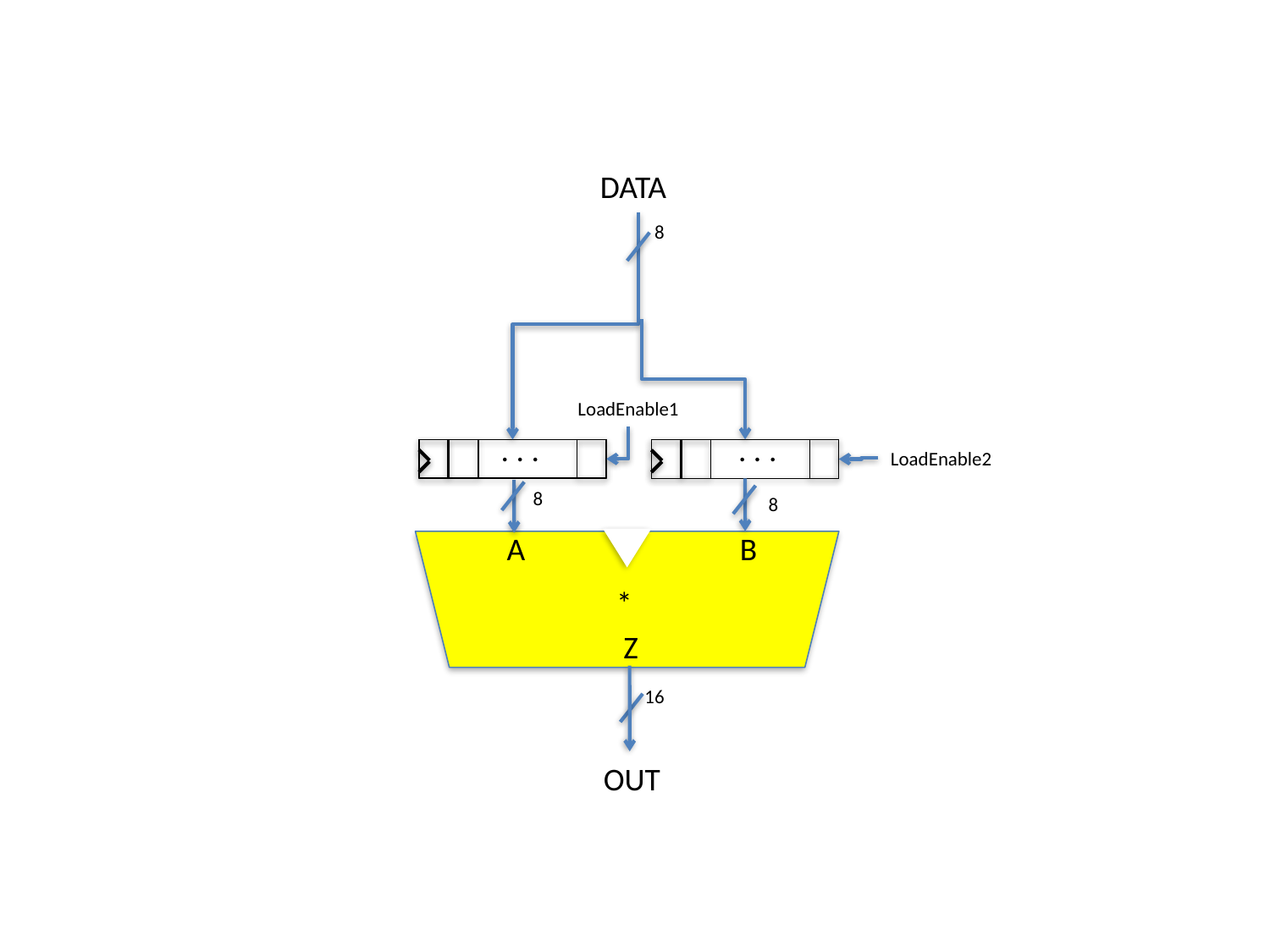

DATA
8
LoadEnable1
. . .
. . .

LoadEnable2
8
8
B
A

*
Z
16
OUT